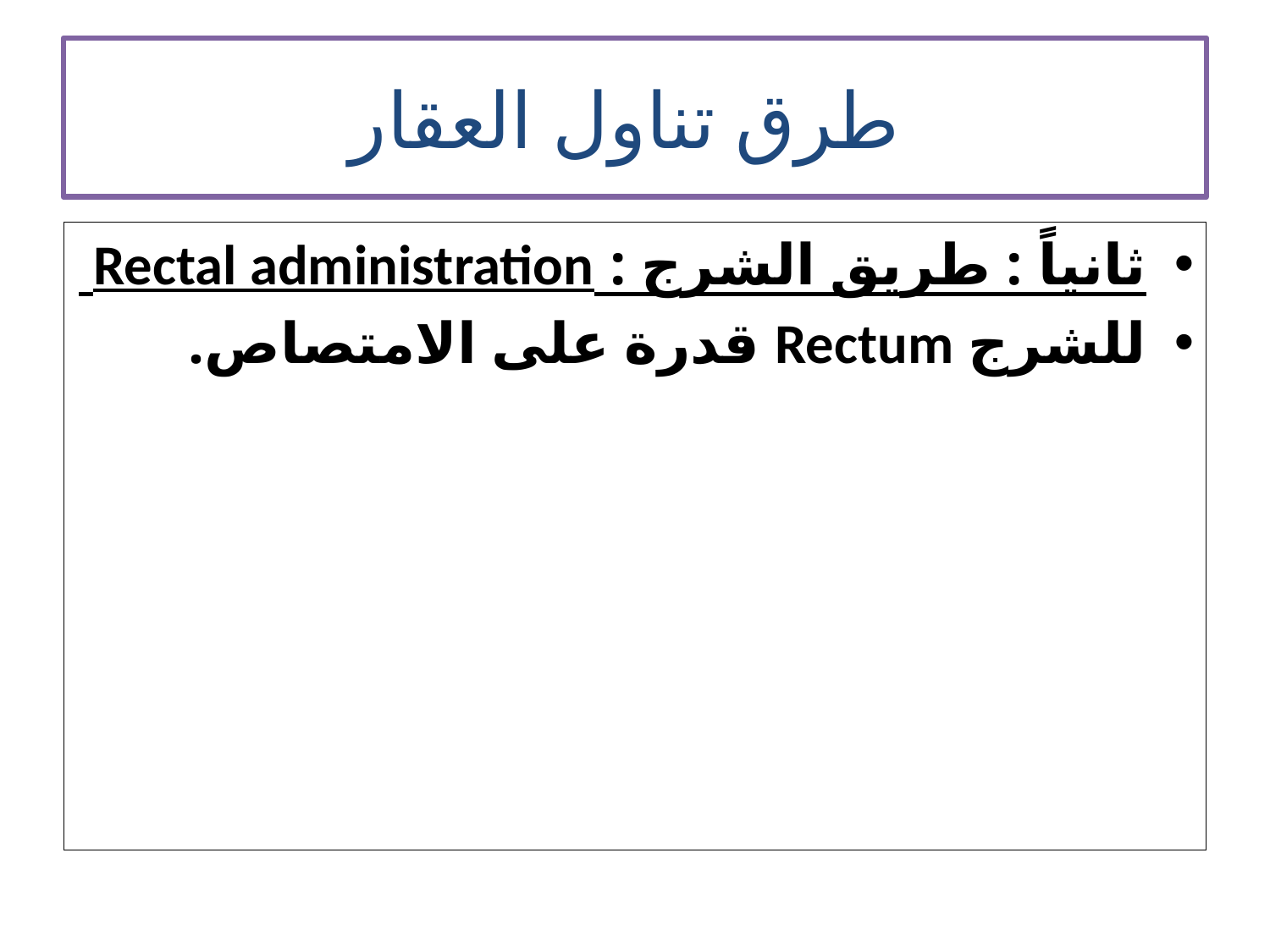

# طرق تناول العقار
ثانياً : طريق الشرج : Rectal administration
للشرج Rectum قدرة على الامتصاص.